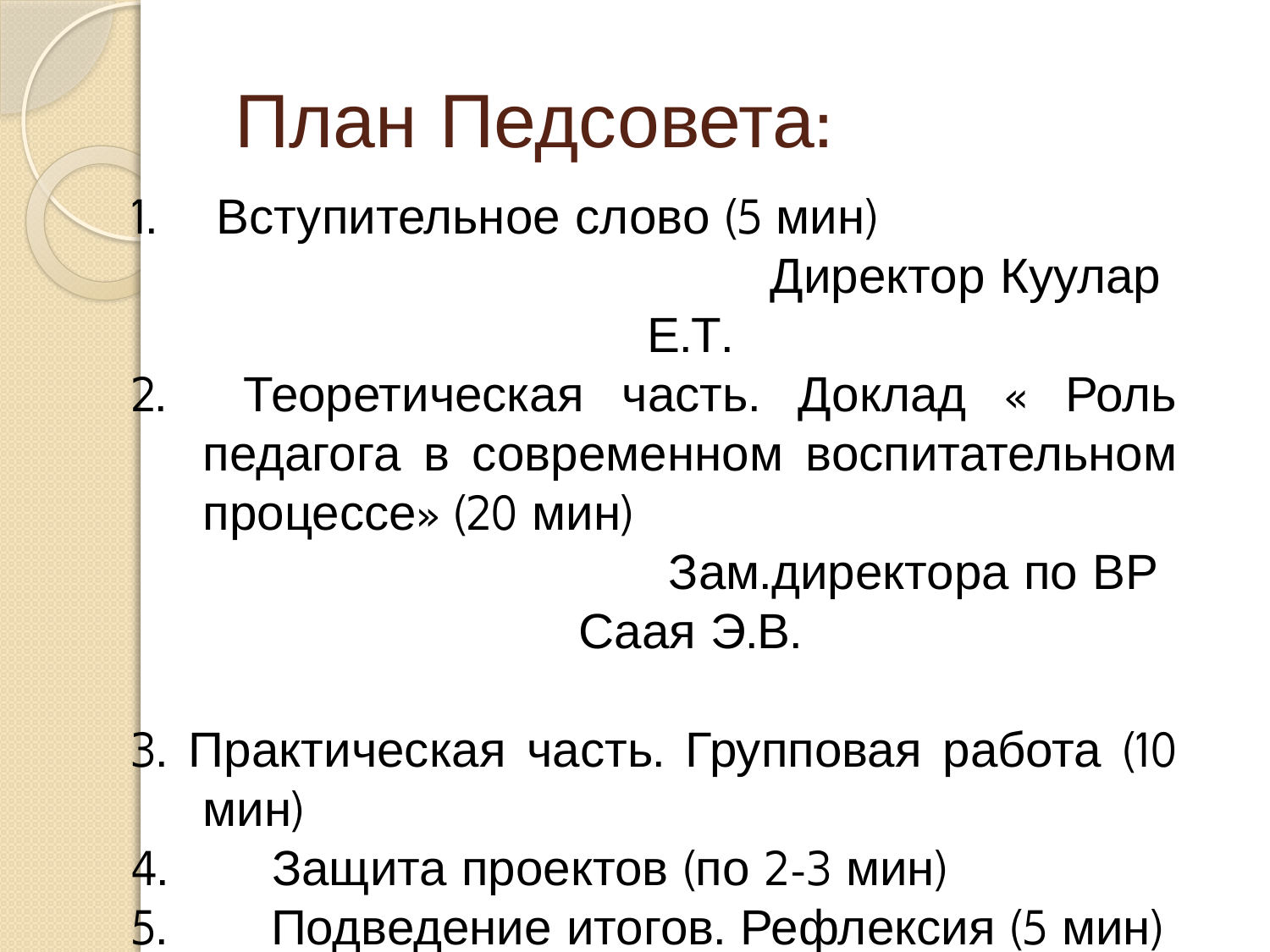

# План Педсовета:
1.    Вступительное слово (5 мин)
                                          Директор Куулар Е.Т.
2.  Теоретическая часть. Доклад « Роль педагога в современном воспитательном процессе» (20 мин)
                                   Зам.директора по ВР Саая Э.В.

3. Практическая часть. Групповая работа (10 мин)
4.       Защита проектов (по 2-3 мин)
5.       Подведение итогов. Рефлексия (5 мин)
6.       Решение Педсовета.